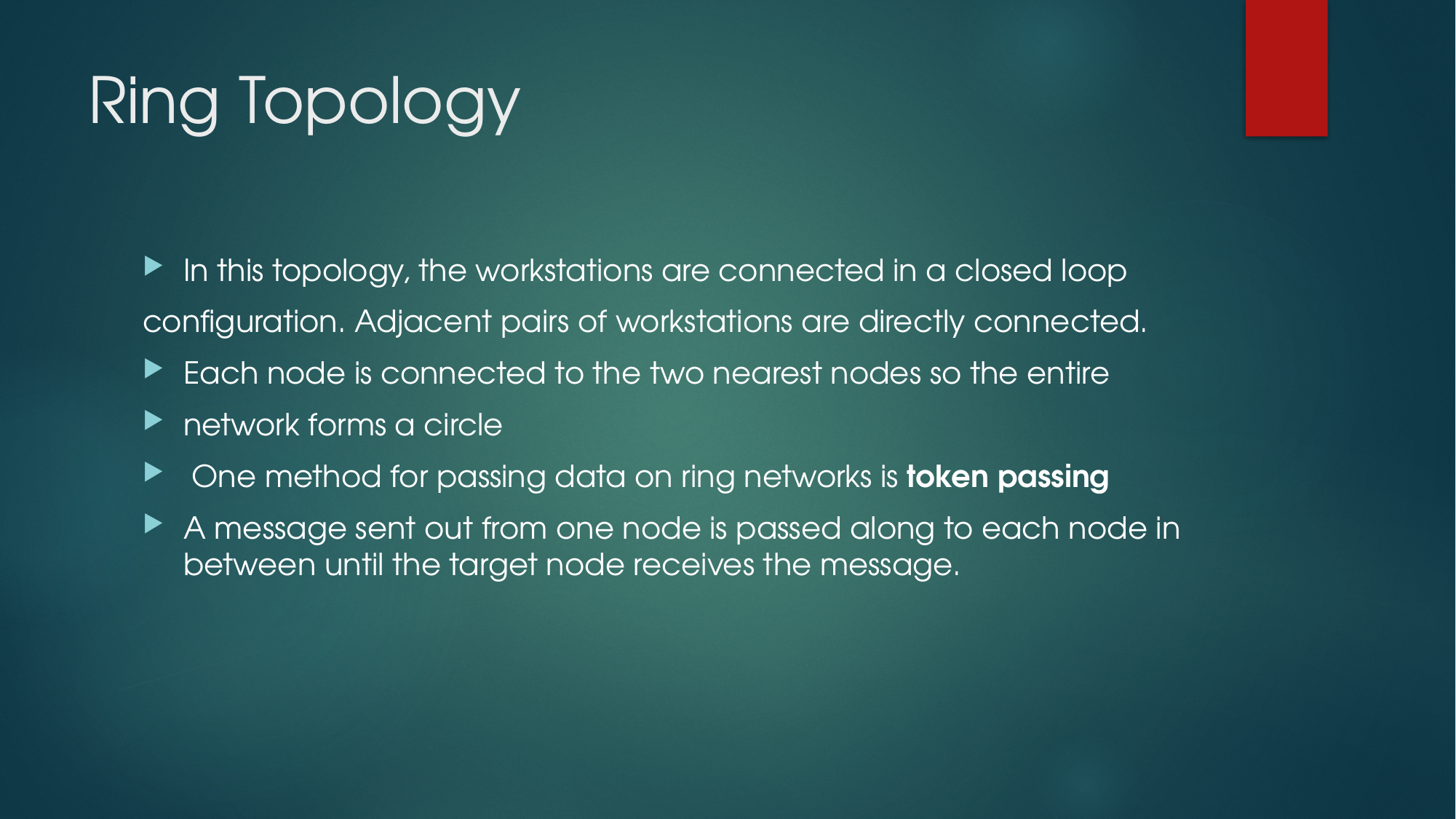

# Ring Topology
In this topology, the workstations are connected in a closed loop
configuration. Adjacent pairs of workstations are directly connected.
Each node is connected to the two nearest nodes so the entire
network forms a circle
 One method for passing data on ring networks is token passing
A message sent out from one node is passed along to each node in between until the target node receives the message.